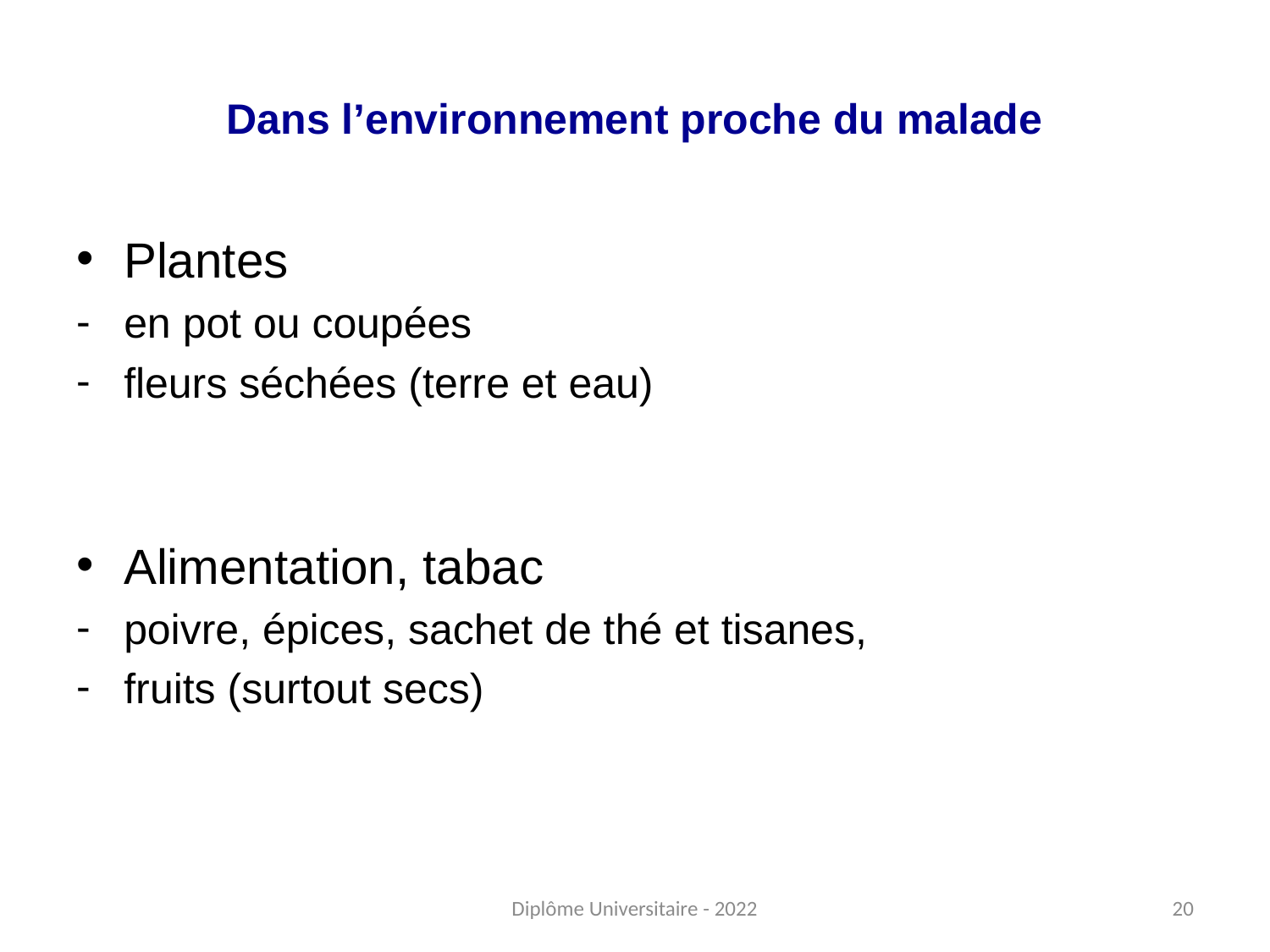

# Dans l’environnement proche du malade
Plantes
en pot ou coupées
fleurs séchées (terre et eau)

Alimentation, tabac
poivre, épices, sachet de thé et tisanes,
fruits (surtout secs)

20
Diplôme Universitaire - 2022